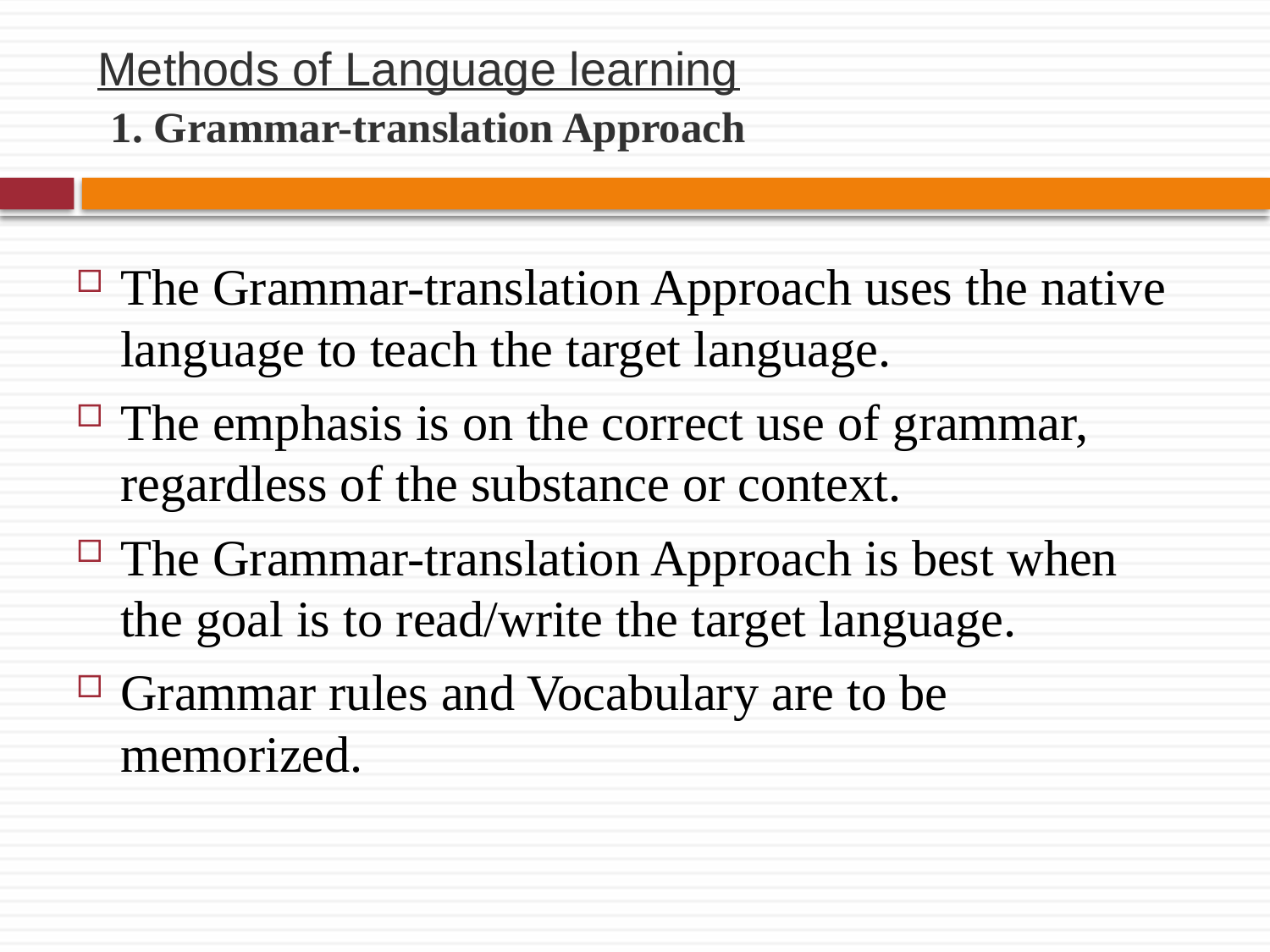

# Methods of Language learning 1. Grammar-translation Approach
The Grammar-translation Approach uses the native language to teach the target language.
The emphasis is on the correct use of grammar, regardless of the substance or context.
The Grammar-translation Approach is best when the goal is to read/write the target language.
Grammar rules and Vocabulary are to be memorized.